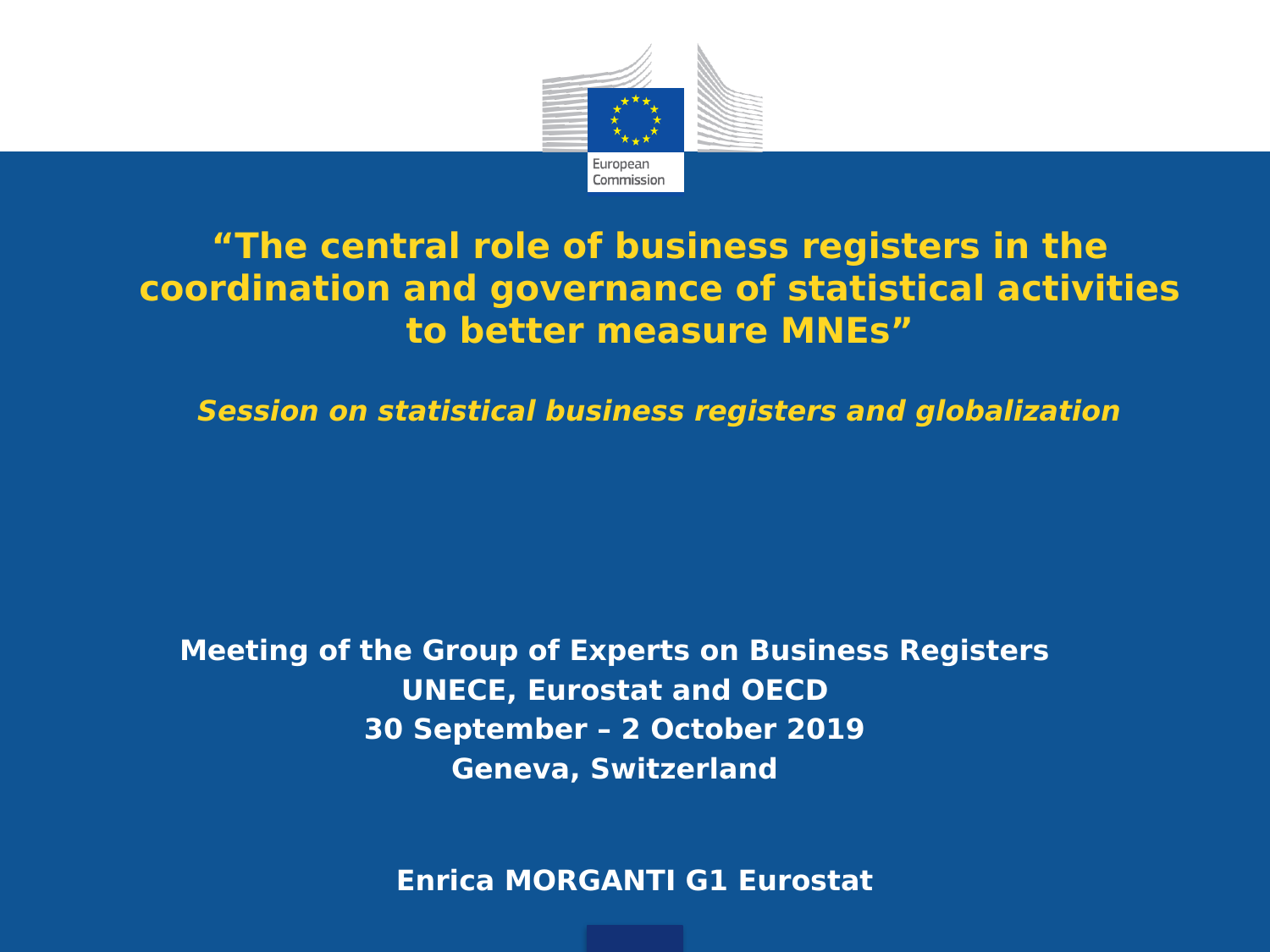

# “The central role of business registers in the coordination and governance of statistical activities to better measure MNEs” Session on statistical business registers and globalization
Meeting of the Group of Experts on Business Registers
UNECE, Eurostat and OECD
30 September – 2 October 2019
Geneva, Switzerland

Enrica MORGANTI G1 Eurostat